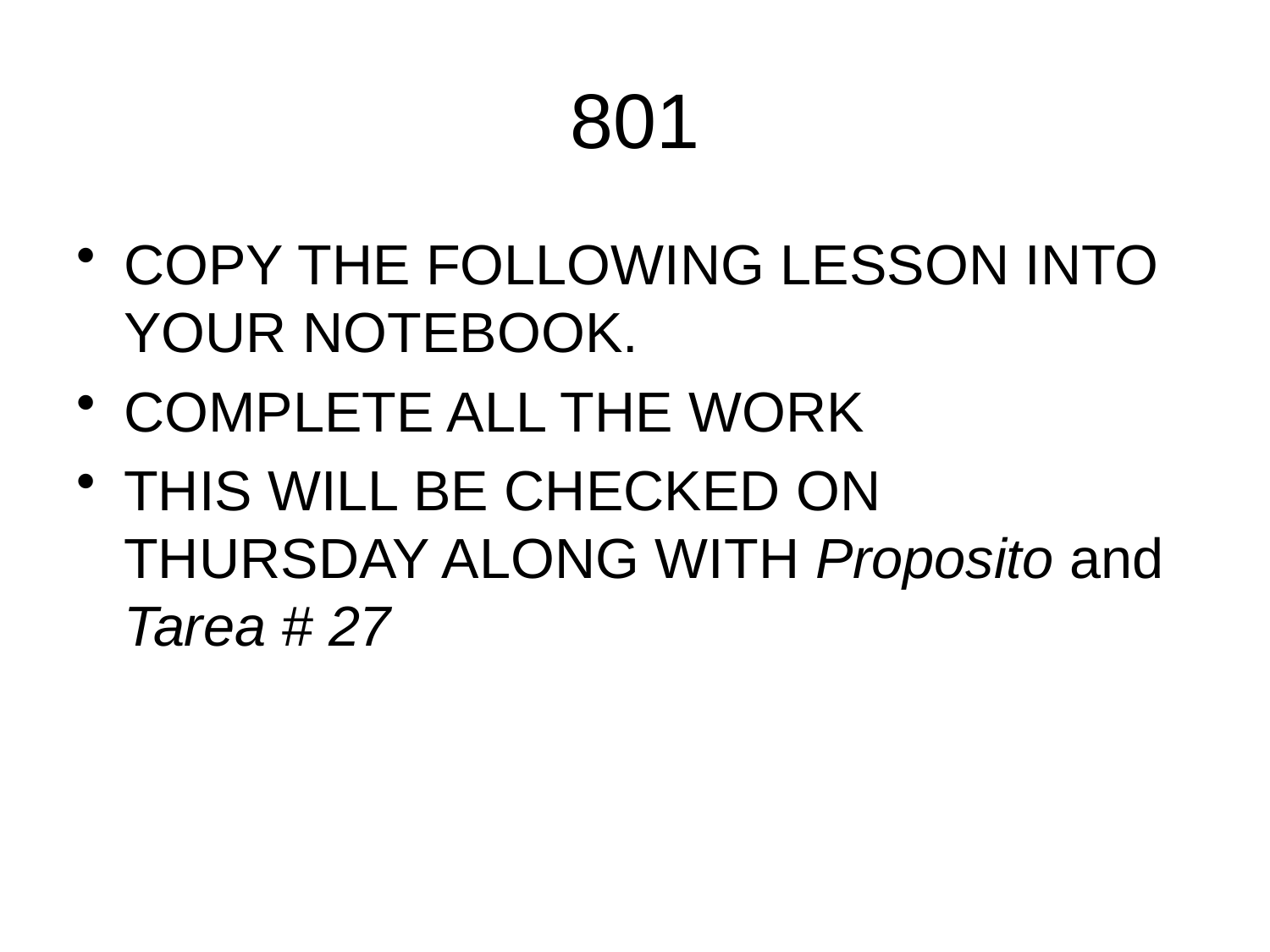

# 801
COPY THE FOLLOWING LESSON INTO YOUR NOTEBOOK.
COMPLETE ALL THE WORK
THIS WILL BE CHECKED ON THURSDAY ALONG WITH Proposito and Tarea # 27